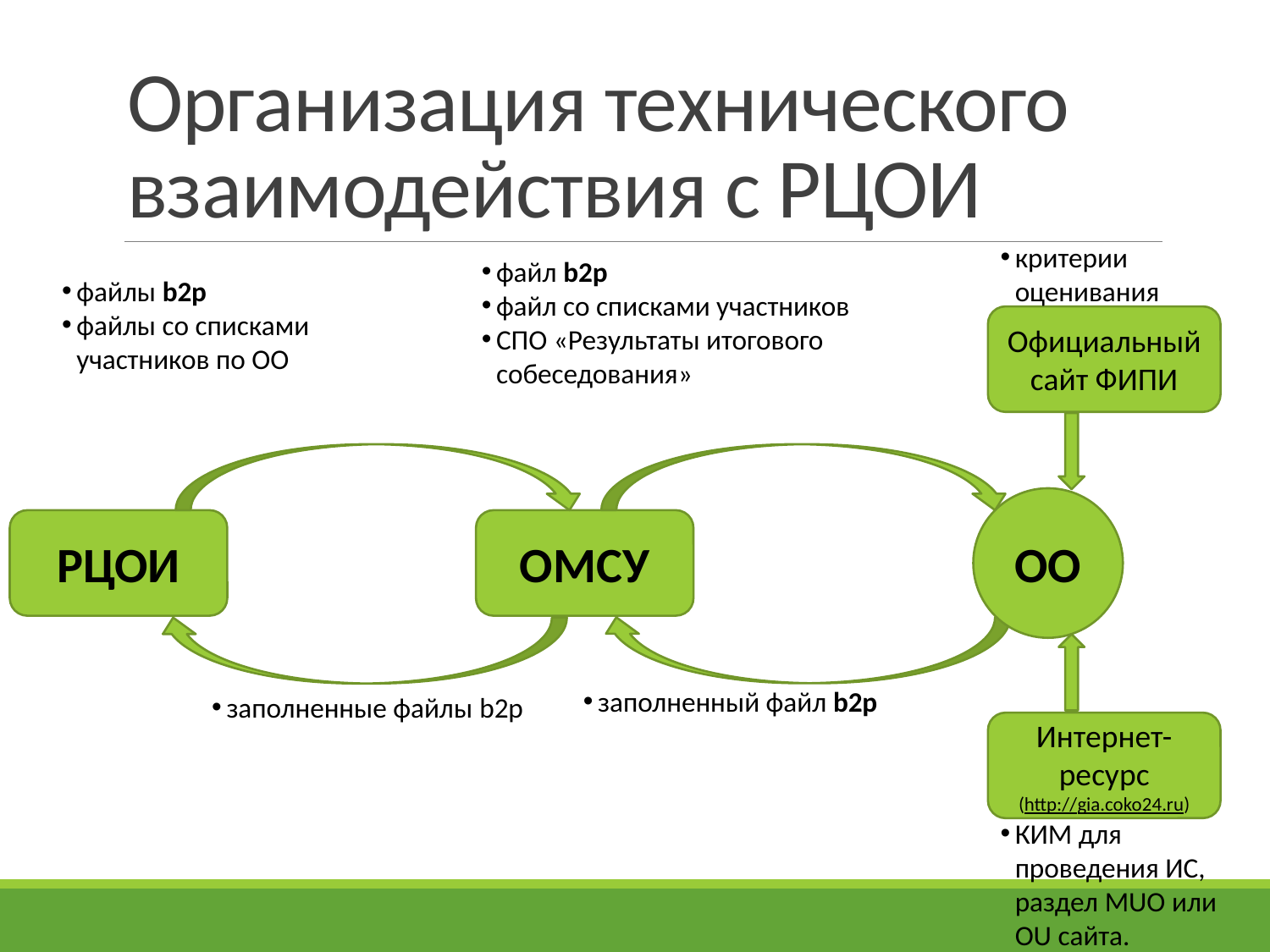

# Организация технического взаимодействия с РЦОИ
критерии оценивания
файл b2p
файл со списками участников
СПО «Результаты итогового собеседования»
файлы b2p
файлы со списками участников по ОО
Официальный сайт ФИПИ

ОО
РЦОИ
ОМСУ

заполненный файл b2p
заполненные файлы b2p
Интернет-ресурс
(http://gia.coko24.ru)
КИМ для проведения ИС, раздел MUO или OU сайта.